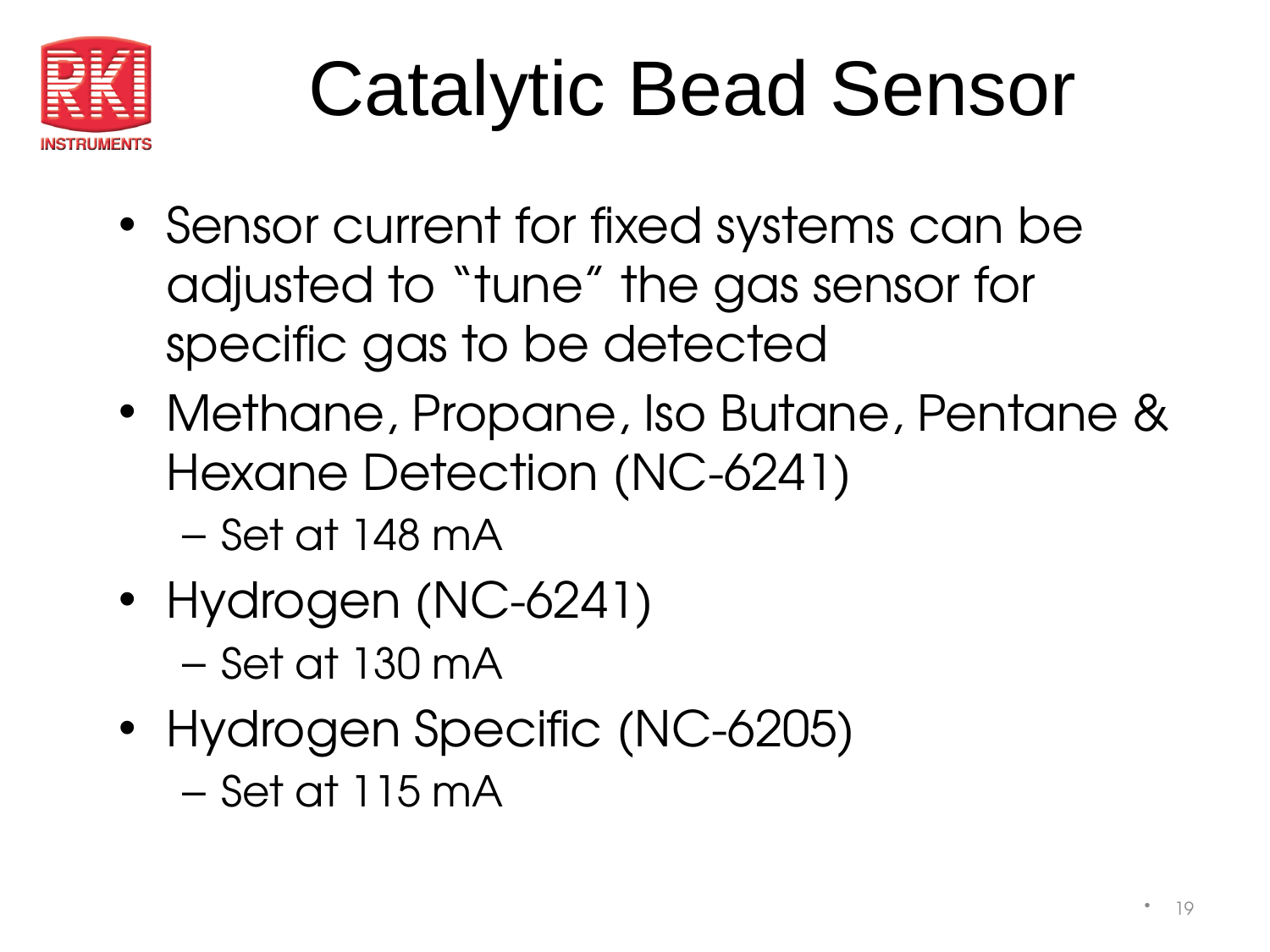

# Catalytic Bead Sensor
Sensor current for fixed systems can be adjusted to “tune” the gas sensor for specific gas to be detected
Methane, Propane, Iso Butane, Pentane & Hexane Detection (NC-6241)
Set at 148 mA
Hydrogen (NC-6241)
Set at 130 mA
Hydrogen Specific (NC-6205)
Set at 115 mA

19